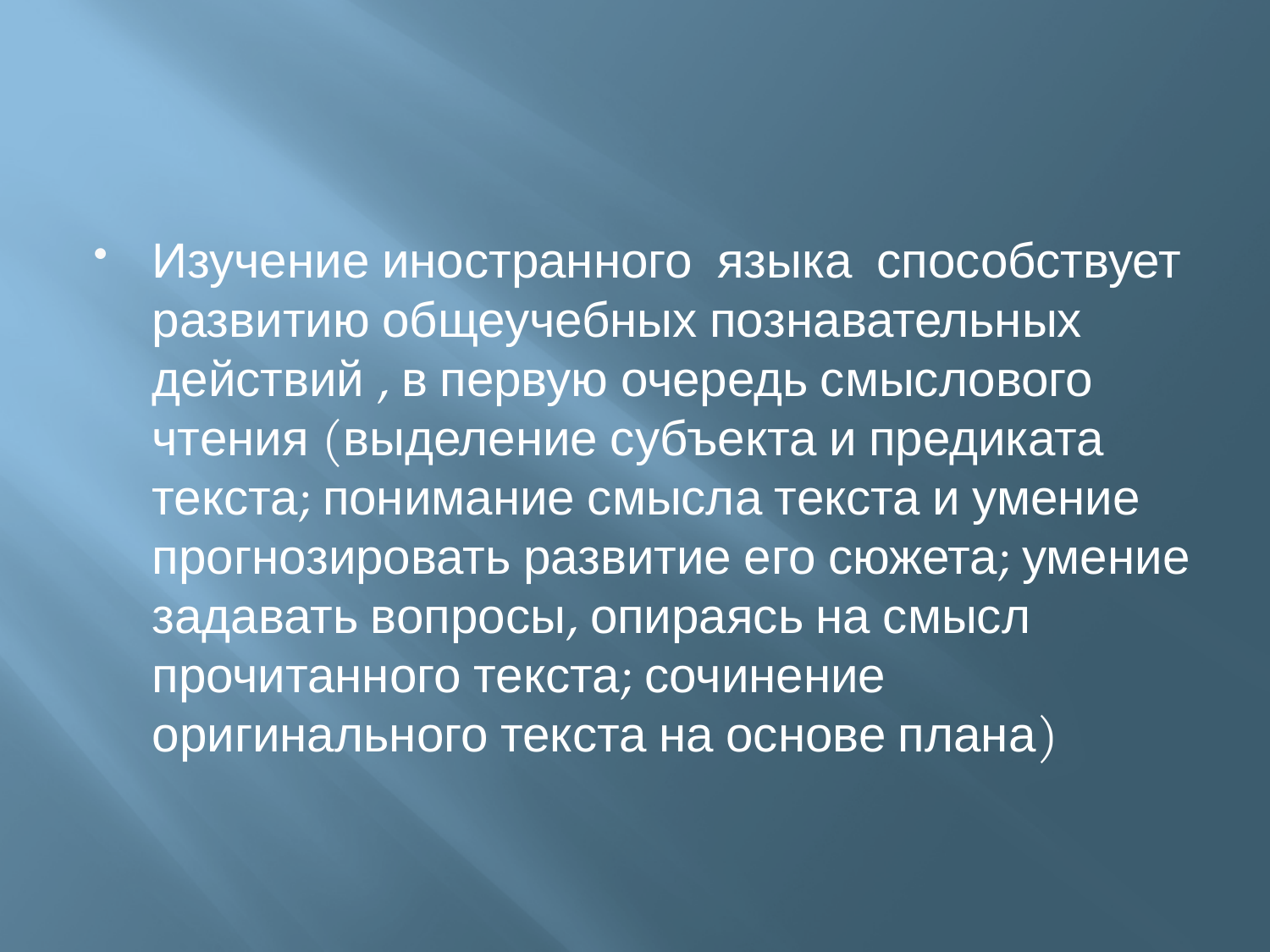

#
Изучение иностранного  языка  способствует развитию общеучебных познавательных  действий , в первую очередь смыслового чтения (выделение субъекта и предиката текста; понимание смысла текста и умение прогнозировать развитие его сюжета; умение задавать вопросы, опираясь на смысл прочитанного текста; сочинение оригинального текста на основе плана)